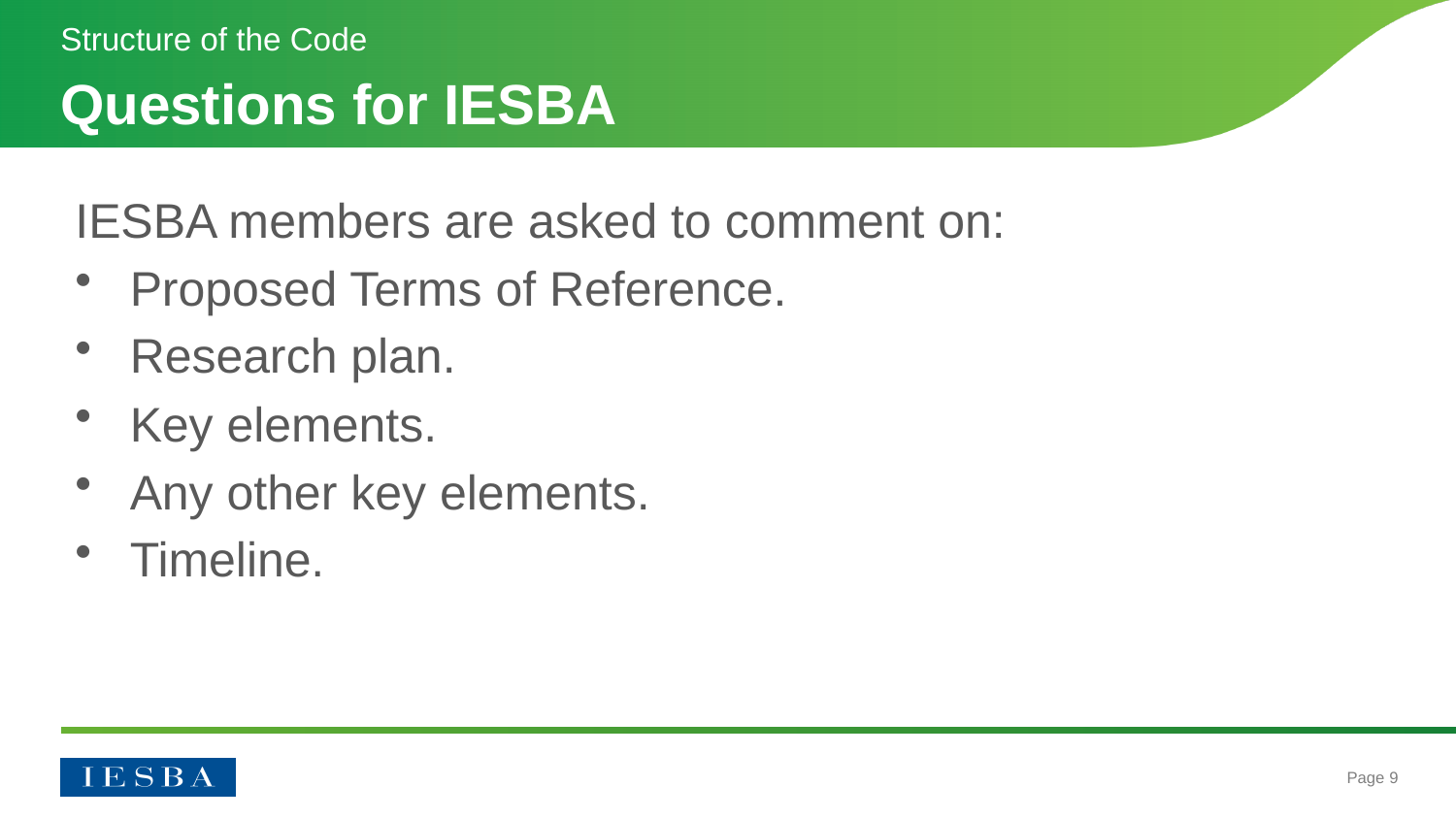

Structure of the Code

# Questions for IESBA
IESBA members are asked to comment on:
Proposed Terms of Reference.
Research plan.
Key elements.
Any other key elements.
Timeline.